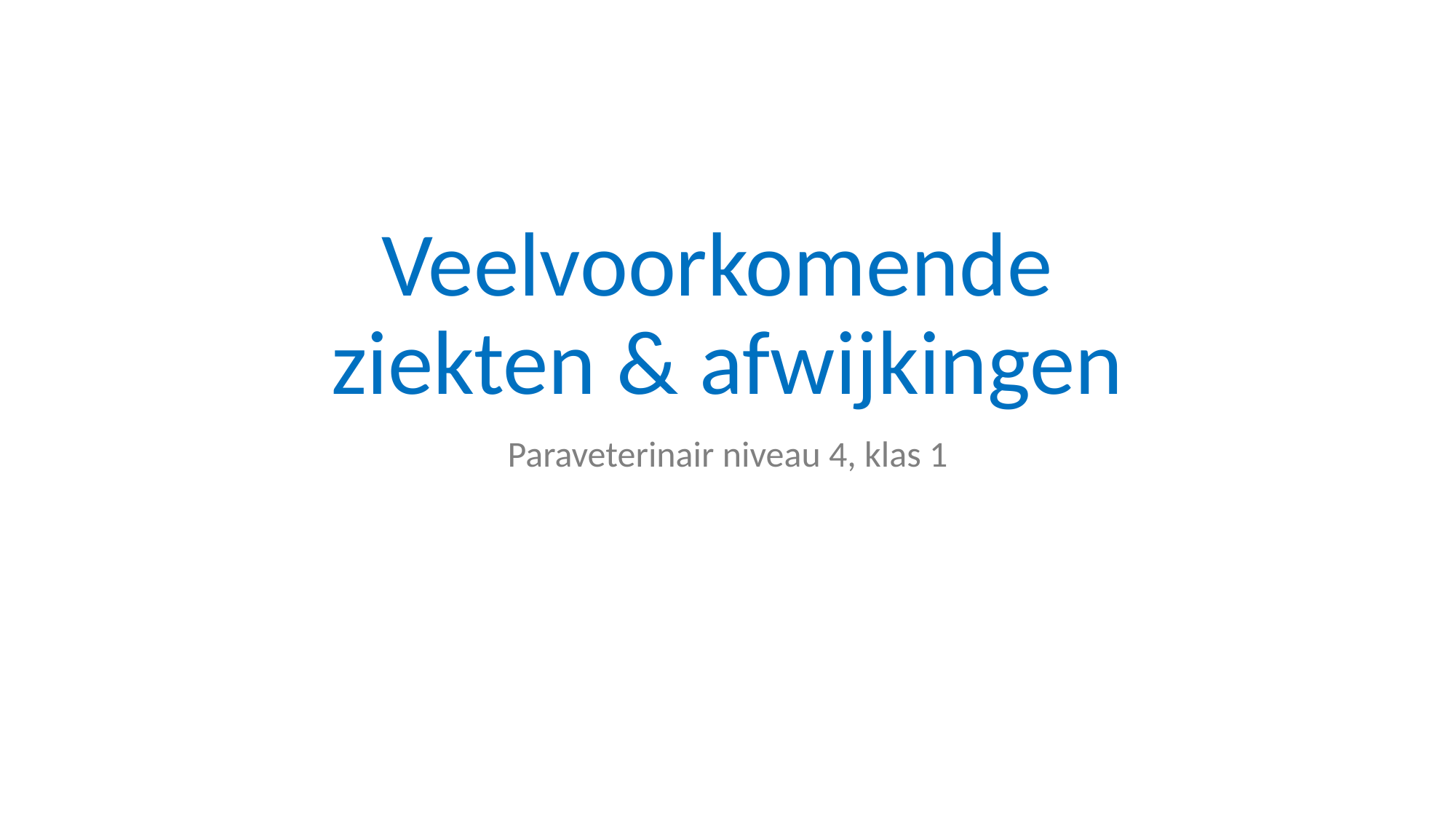

# Veelvoorkomende ziekten & afwijkingen
Paraveterinair niveau 4, klas 1